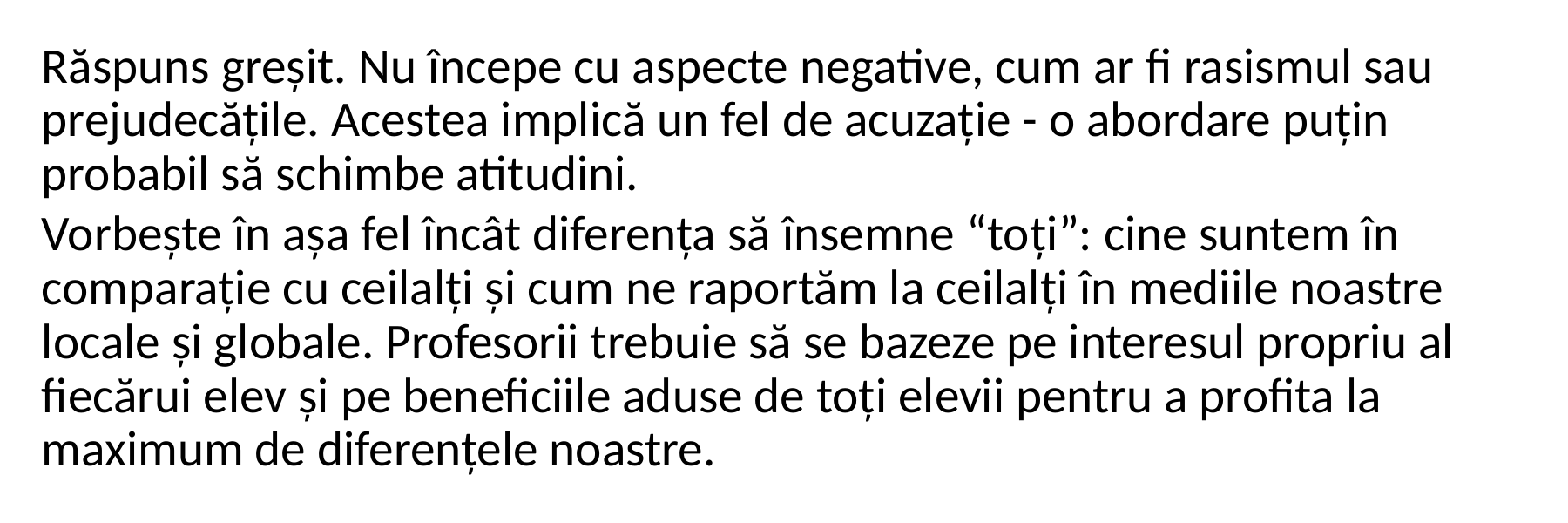

Răspuns greșit. Nu începe cu aspecte negative, cum ar fi rasismul sau prejudecățile. Acestea implică un fel de acuzație - o abordare puțin probabil să schimbe atitudini.
Vorbește în așa fel încât diferența să însemne “toți”: cine suntem în comparație cu ceilalți și cum ne raportăm la ceilalți în mediile noastre locale și globale. Profesorii trebuie să se bazeze pe interesul propriu al fiecărui elev și pe beneficiile aduse de toți elevii pentru a profita la maximum de diferențele noastre.